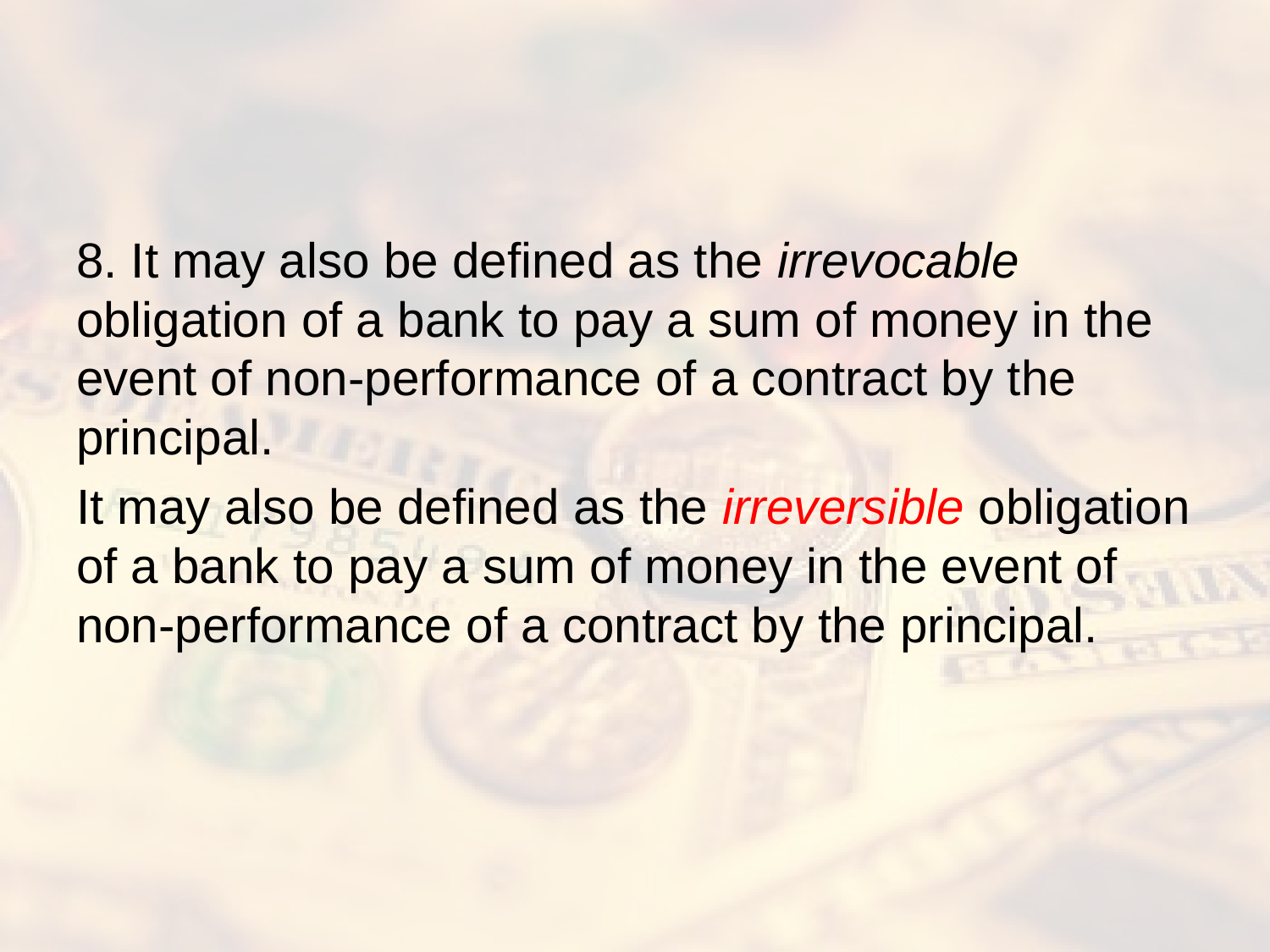

#
8. It may also be defined as the irrevocable obligation of a bank to pay a sum of money in the event of non-performance of a contract by the principal.
It may also be defined as the irreversible obligation of a bank to pay a sum of money in the event of non-performance of a contract by the principal.